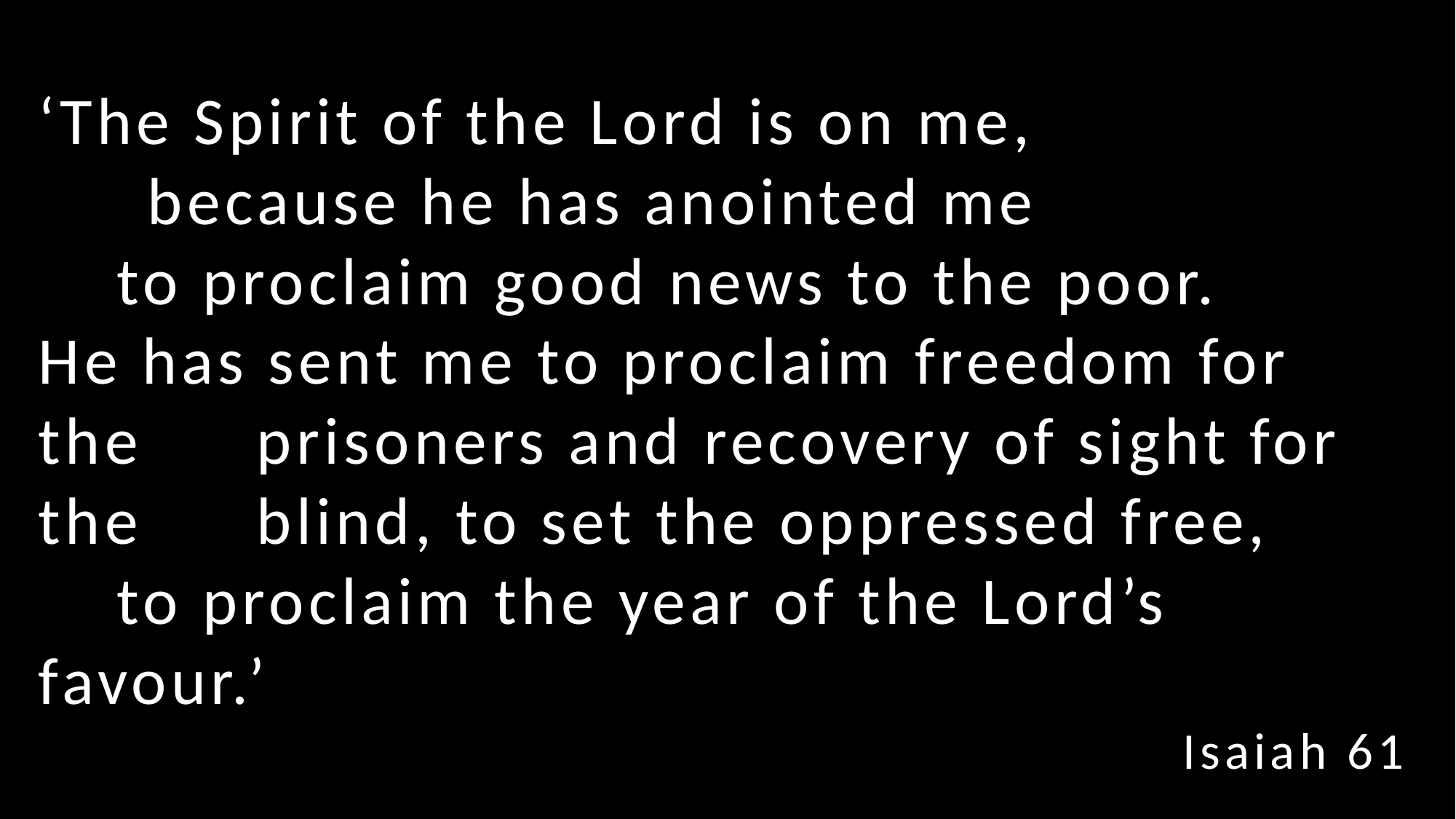

‘The Spirit of the Lord is on me,
    	because he has anointed me
    to proclaim good news to the poor.
He has sent me to proclaim freedom for the     	prisoners and recovery of sight for the 	blind, to set the oppressed free,
    to proclaim the year of the Lord’s favour.’
									          Isaiah 61